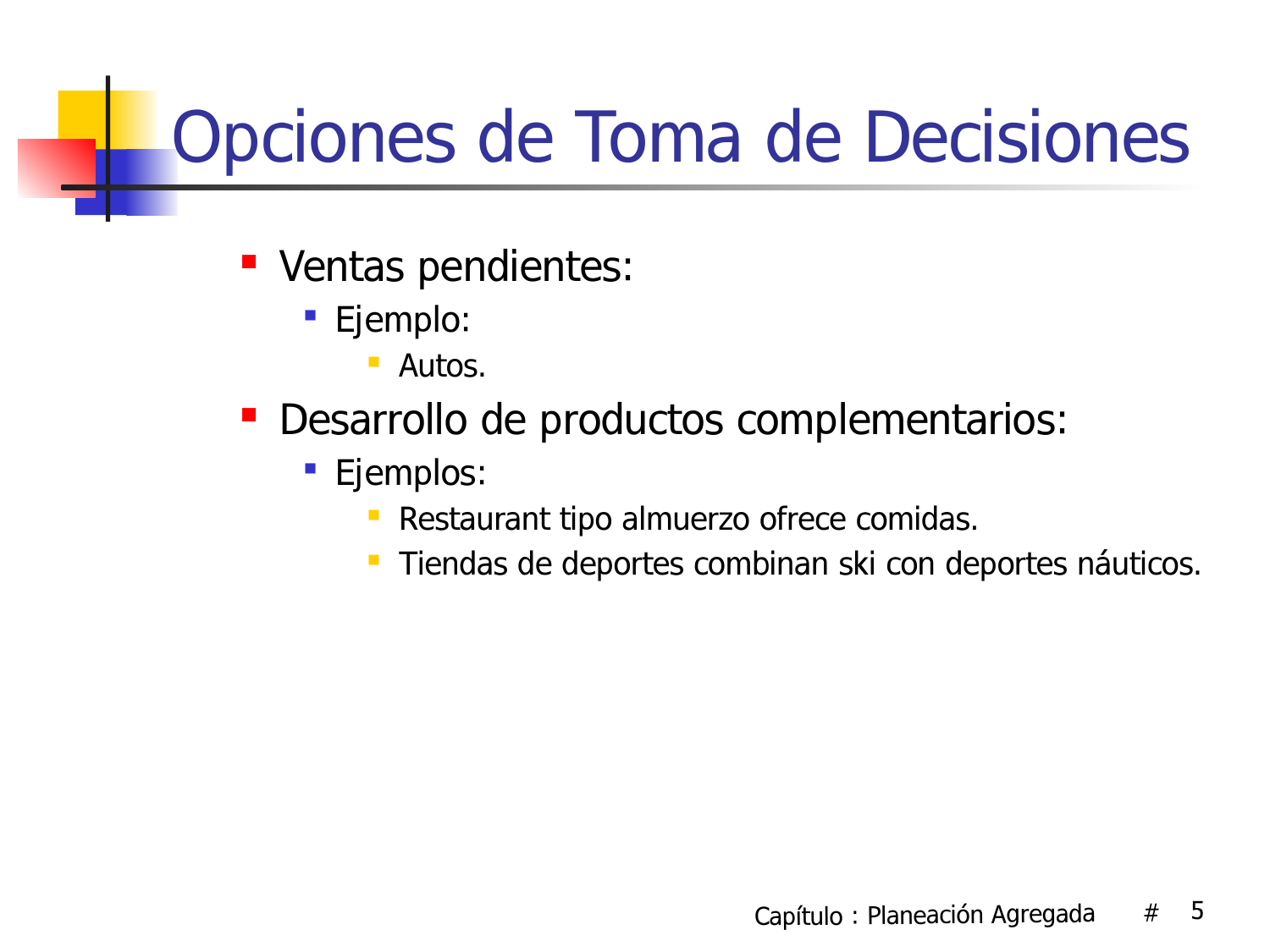

# Opciones de Toma de Decisiones
Ventas pendientes:
Ejemplo:
Autos.
Desarrollo de productos complementarios:
Ejemplos:
Restaurant tipo almuerzo ofrece comidas.
Tiendas de deportes combinan ski con deportes náuticos.

5
Capítulo : Planeación Agregada      #